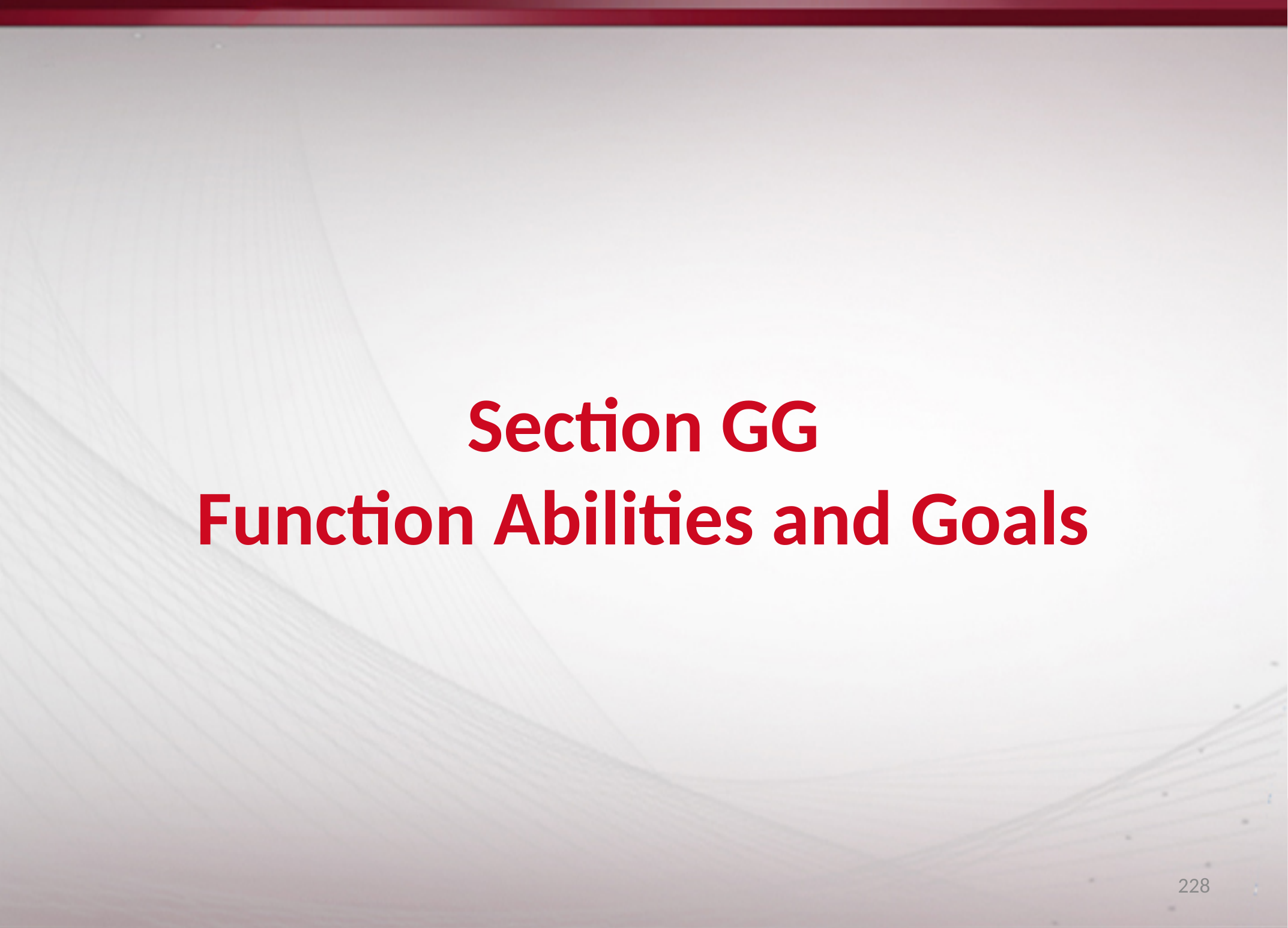

# Section GG Function Abilities and Goals
228